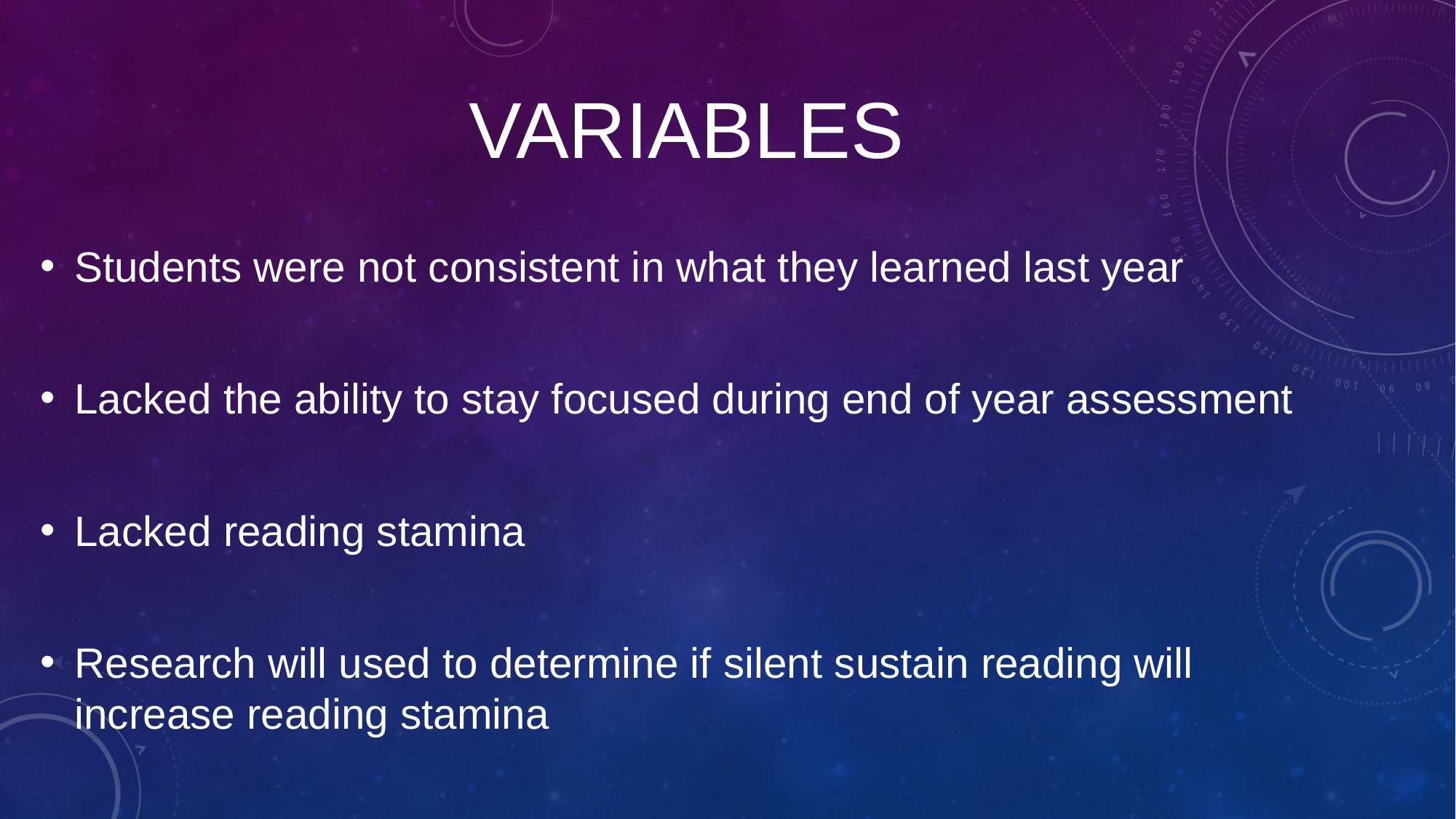

# Variables
Students were not consistent in what they learned last year

Lacked the ability to stay focused during end of year assessment

Lacked reading stamina

Research will used to determine if silent sustain reading will increase reading stamina